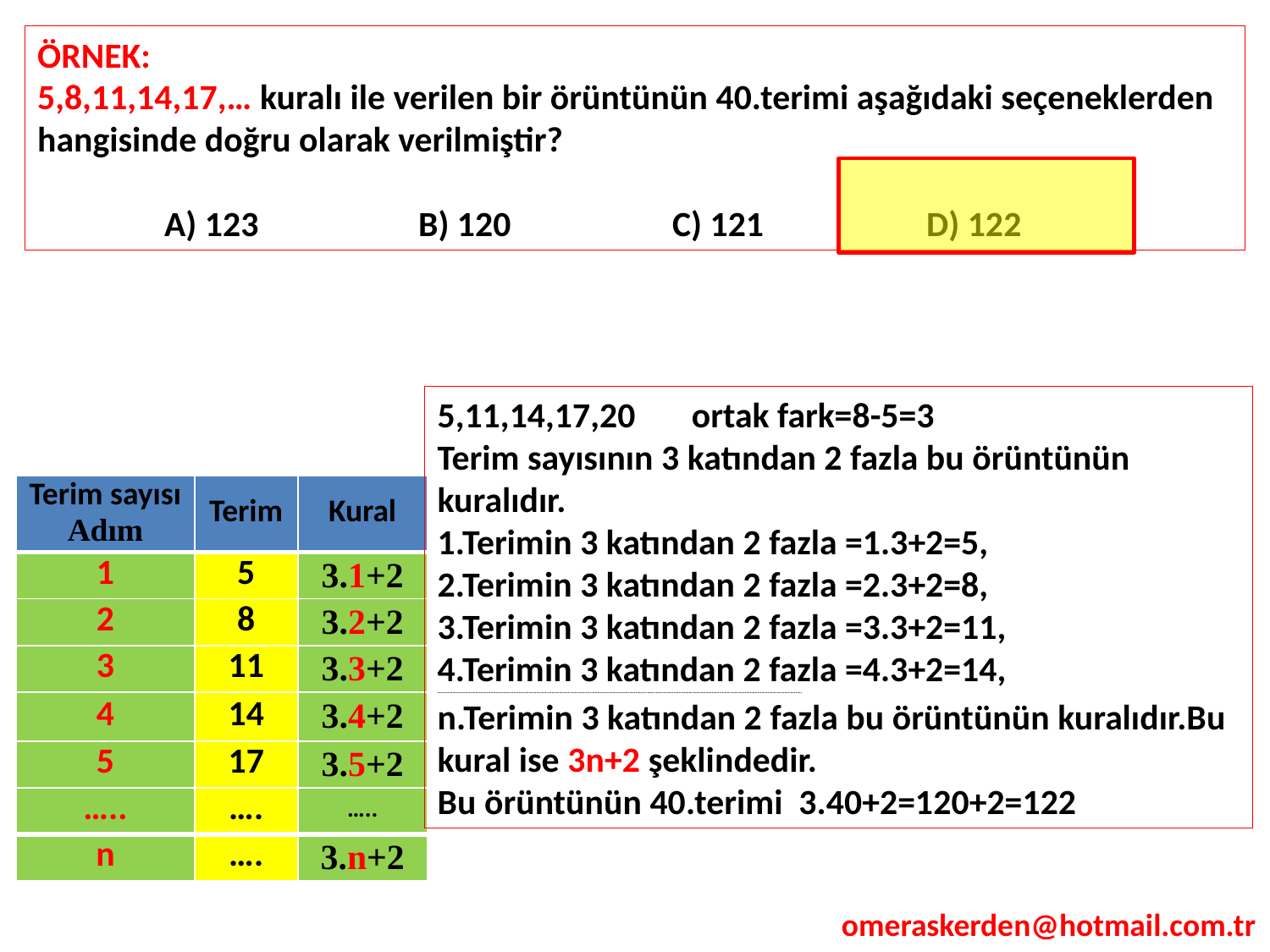

ÖRNEK:
5,8,11,14,17,… kuralı ile verilen bir örüntünün 40.terimi aşağıdaki seçeneklerden hangisinde doğru olarak verilmiştir?

	A) 123		B) 120		C) 121		D) 122

5,11,14,17,20       ortak fark=8-5=3
Terim sayısının 3 katından 2 fazla bu örüntünün kuralıdır.
1.Terimin 3 katından 2 fazla =1.3+2=5,
2.Terimin 3 katından 2 fazla =2.3+2=8,
3.Terimin 3 katından 2 fazla =3.3+2=11,
4.Terimin 3 katından 2 fazla =4.3+2=14,
……………………………………………………………………………………………………………………………………………………………………………………………………………………………………………………………..
n.Terimin 3 katından 2 fazla bu örüntünün kuralıdır.Bu kural ise 3n+2 şeklindedir.
Bu örüntünün 40.terimi  3.40+2=120+2=122
| Terim sayısı Adım | Terim | Kural |
| --- | --- | --- |
| 1 | 5 | 3.1+2 |
| 2 | 8 | 3.2+2 |
| 3 | 11 | 3.3+2 |
| 4 | 14 | 3.4+2 |
| 5 | 17 | 3.5+2 |
| ….. | …. | ….. |
| n | …. | 3.n+2 |
omeraskerden@hotmail.com.tr